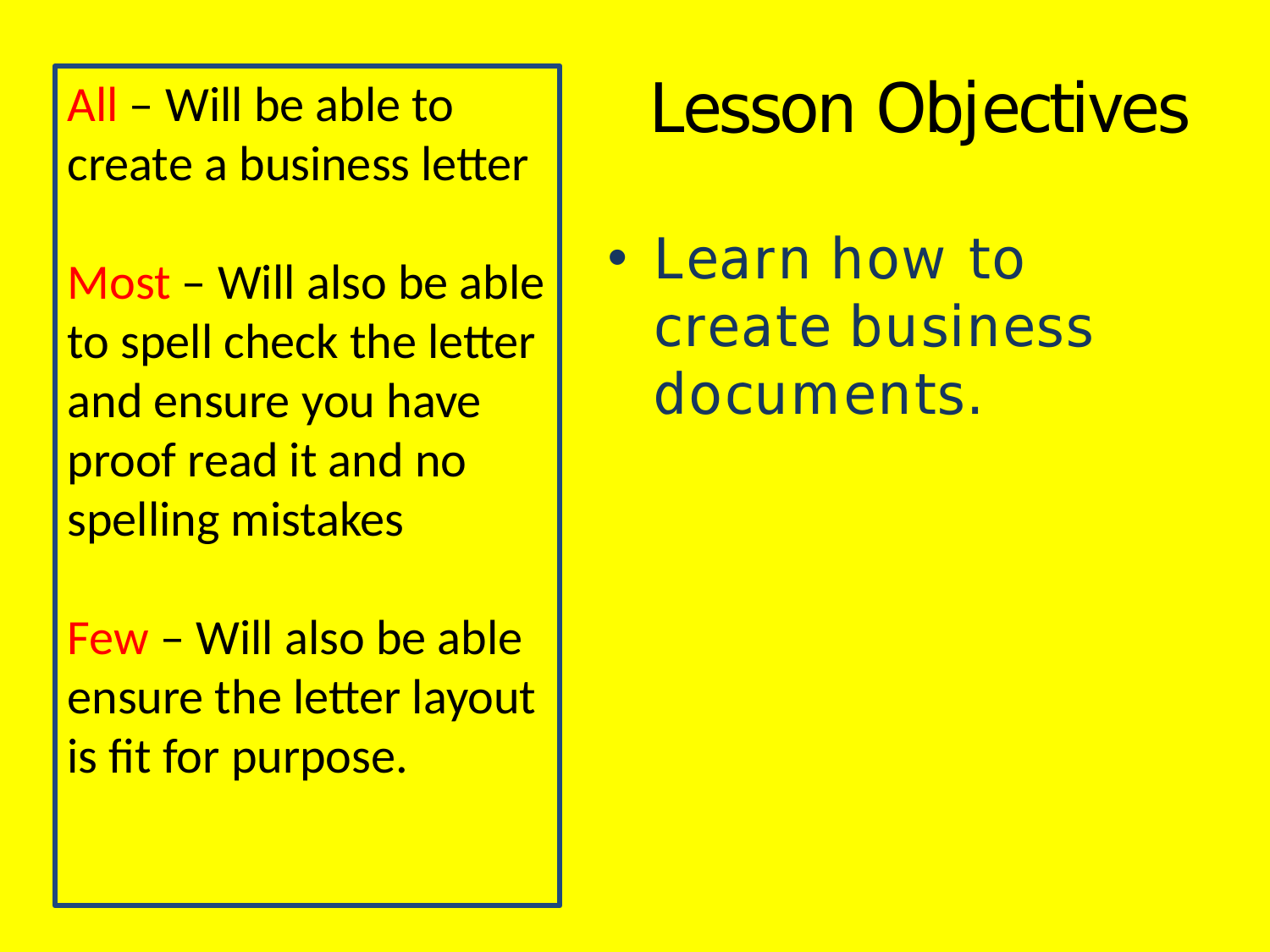

# Lesson Objectives
All – Will be able to create a business letter

Most – Will also be able to spell check the letter and ensure you have proof read it and no spelling mistakes

Few – Will also be able ensure the letter layout is fit for purpose.
Learn how to create business documents.